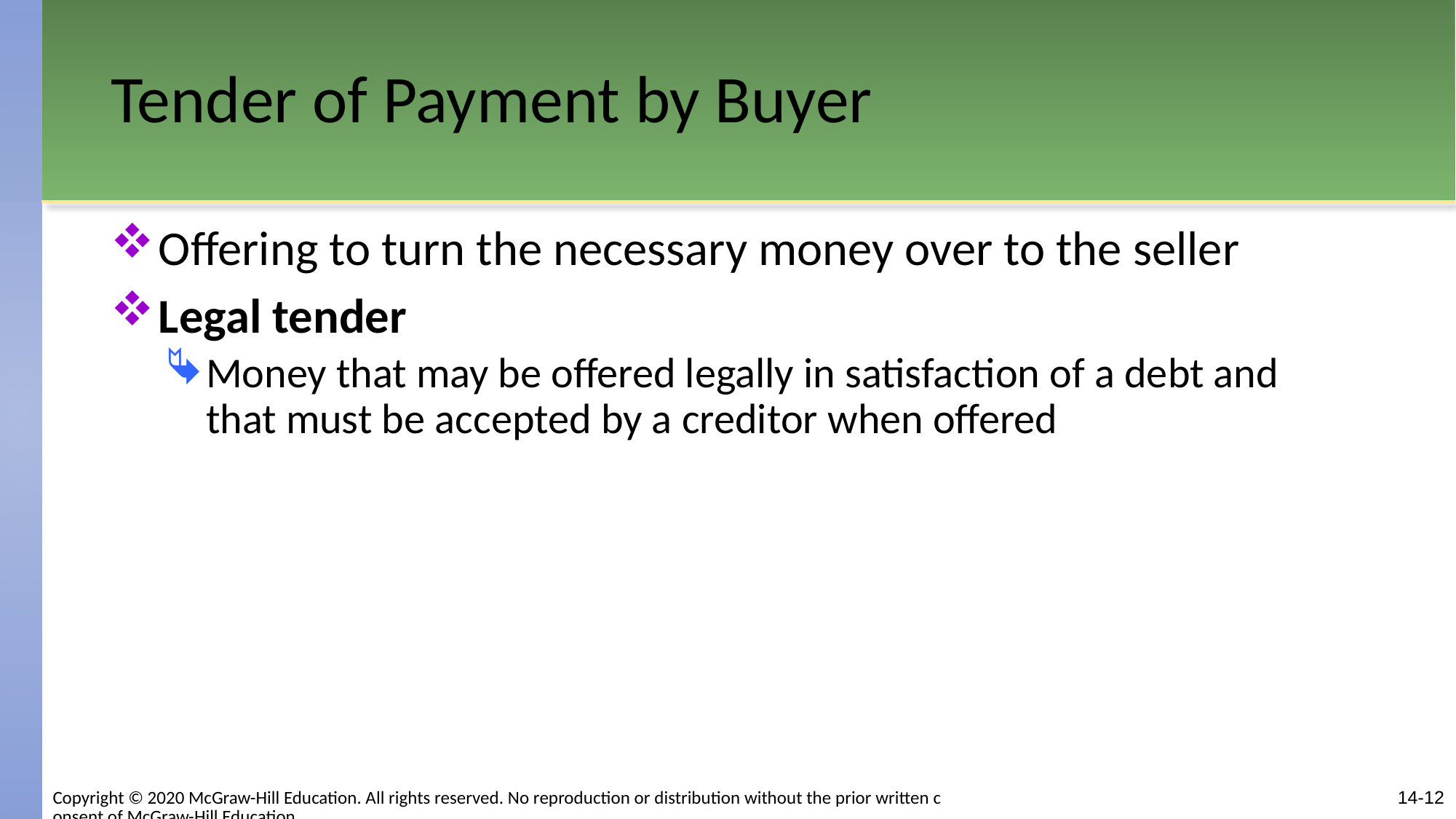

# Tender of Payment by Buyer
Offering to turn the necessary money over to the seller
Legal tender
Money that may be offered legally in satisfaction of a debt and that must be accepted by a creditor when offered

Copyright © 2020 McGraw-Hill Education. All rights reserved. No reproduction or distribution without the prior written consent of McGraw-Hill Education.
14-12